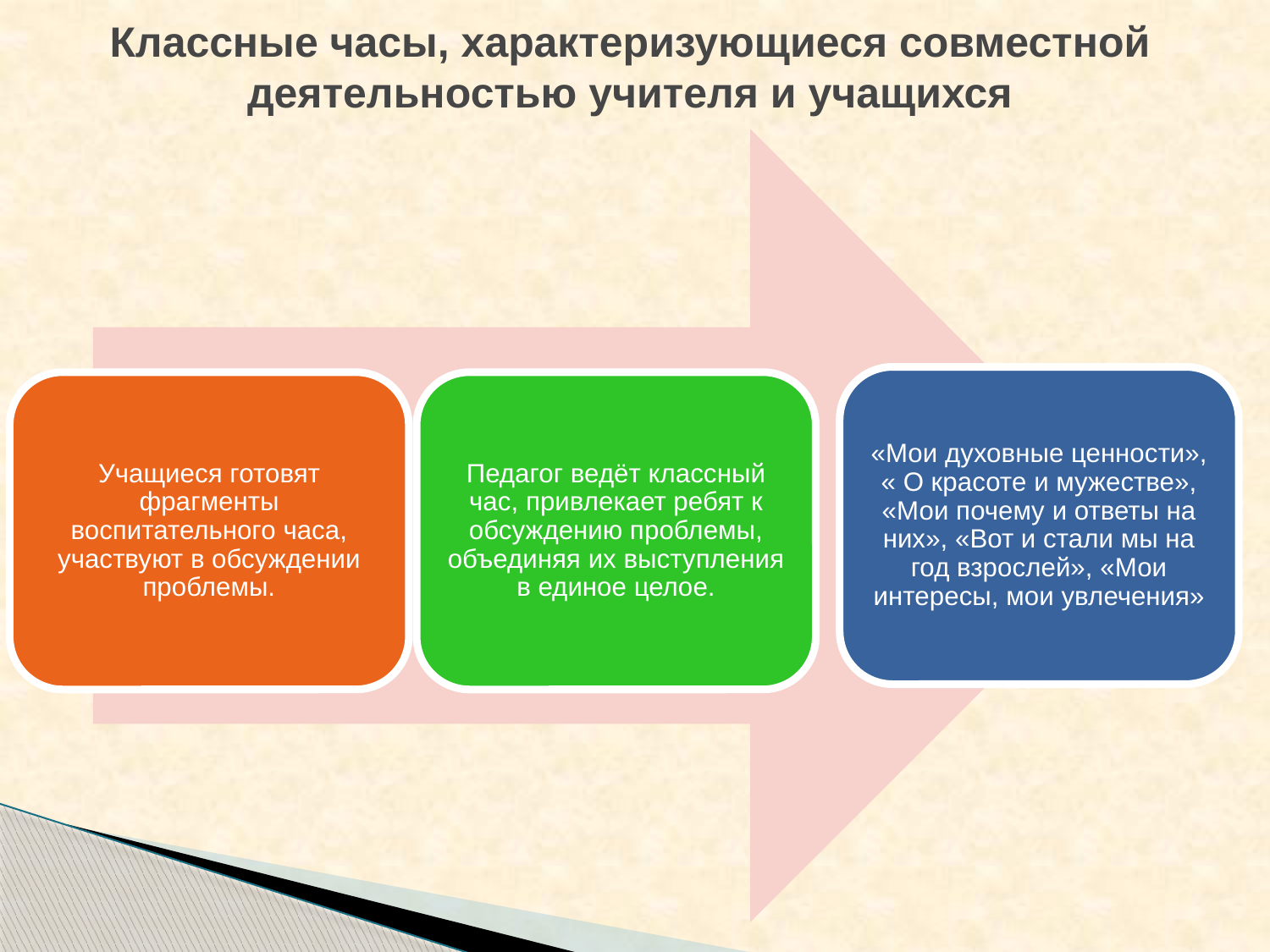

# Классные часы, характеризующиеся совместной деятельностью учителя и учащихся

Учащиеся готовят фрагменты воспитательного часа, участвуют в обсуждении проблемы.
Педагог ведёт классный час, привлекает ребят к обсуждению проблемы, объединяя их выступления в единое целое.
«Мои духовные ценности», « О красоте и мужестве», «Мои почему и ответы на них», «Вот и стали мы на год взрослей», «Мои интересы, мои увлечения»